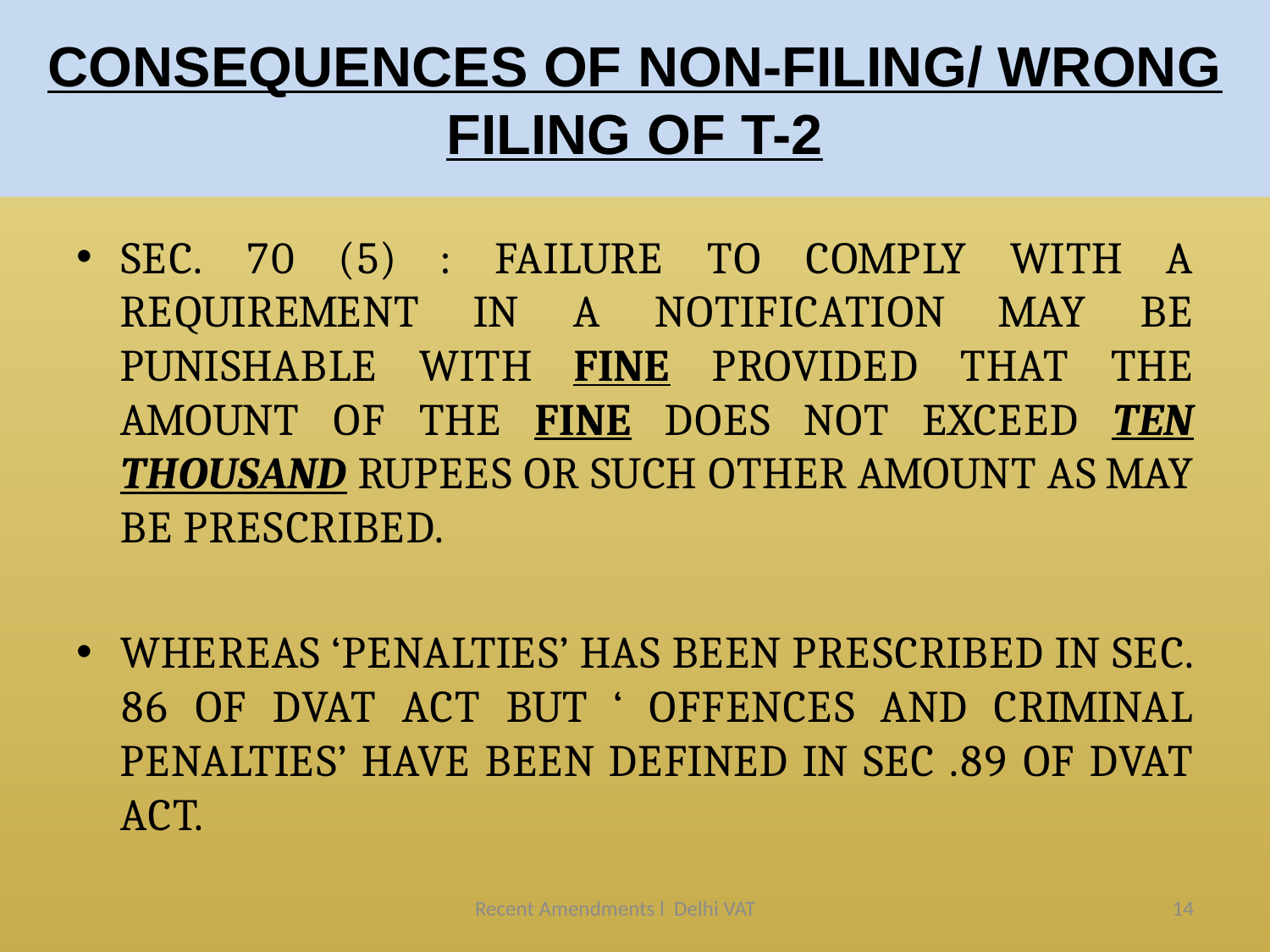

# CONSEQUENCES OF NON-FILING/ WRONG FILING OF T-2
SEC. 70 (5) : FAILURE TO COMPLY WITH A REQUIREMENT IN A NOTIFICATION MAY BE PUNISHABLE WITH FINE PROVIDED THAT THE AMOUNT OF THE FINE DOES NOT EXCEED TEN THOUSAND RUPEES OR SUCH OTHER AMOUNT AS MAY BE PRESCRIBED.

WHEREAS ‘PENALTIES’ HAS BEEN PRESCRIBED IN SEC. 86 OF DVAT ACT BUT ‘ OFFENCES AND CRIMINAL PENALTIES’ HAVE BEEN DEFINED IN SEC .89 OF DVAT ACT.
Recent Amendments l  Delhi VAT
14